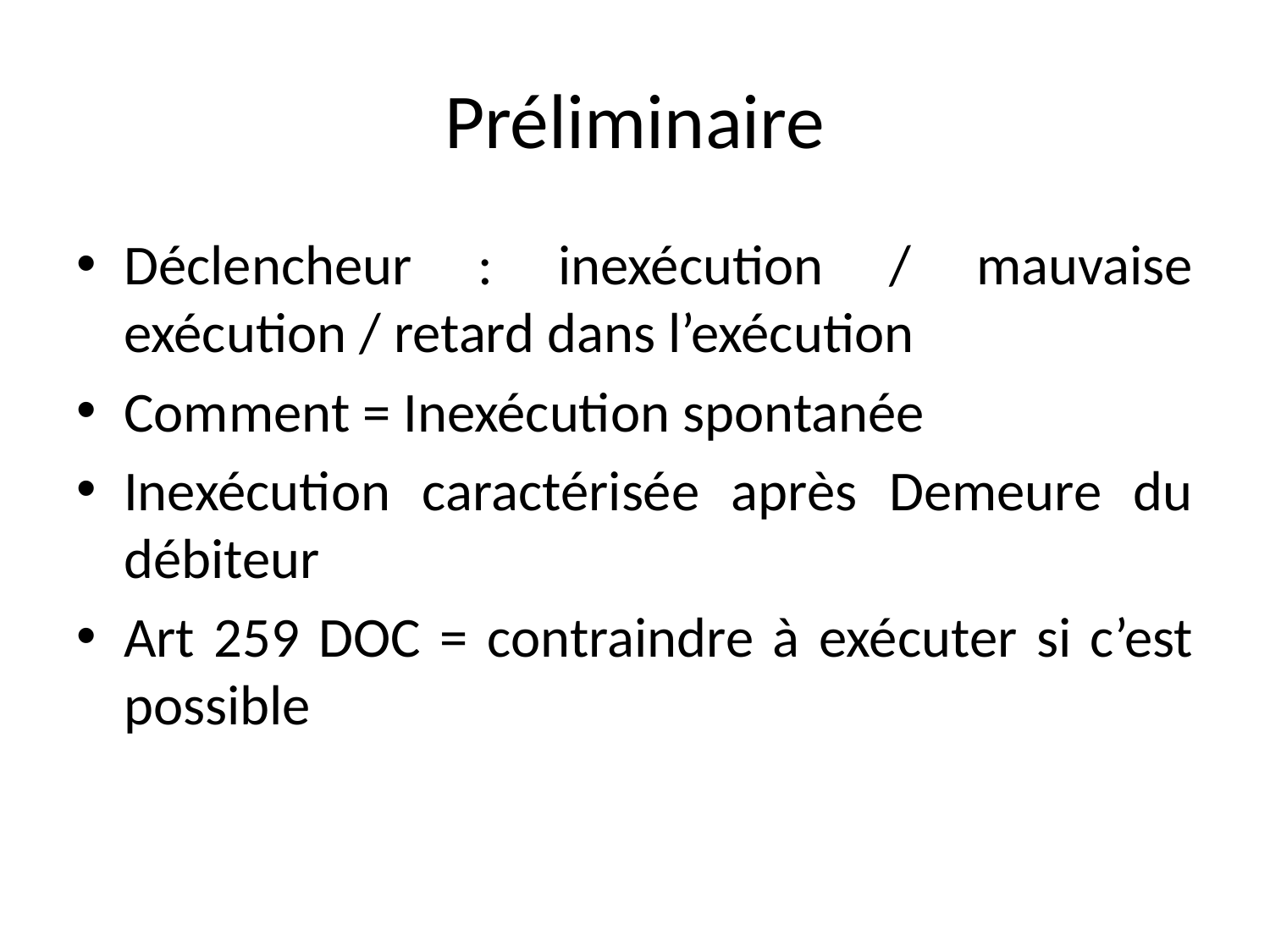

# Préliminaire
Déclencheur : inexécution / mauvaise exécution / retard dans l’exécution
Comment = Inexécution spontanée
Inexécution caractérisée après Demeure du débiteur
Art 259 DOC = contraindre à exécuter si c’est possible